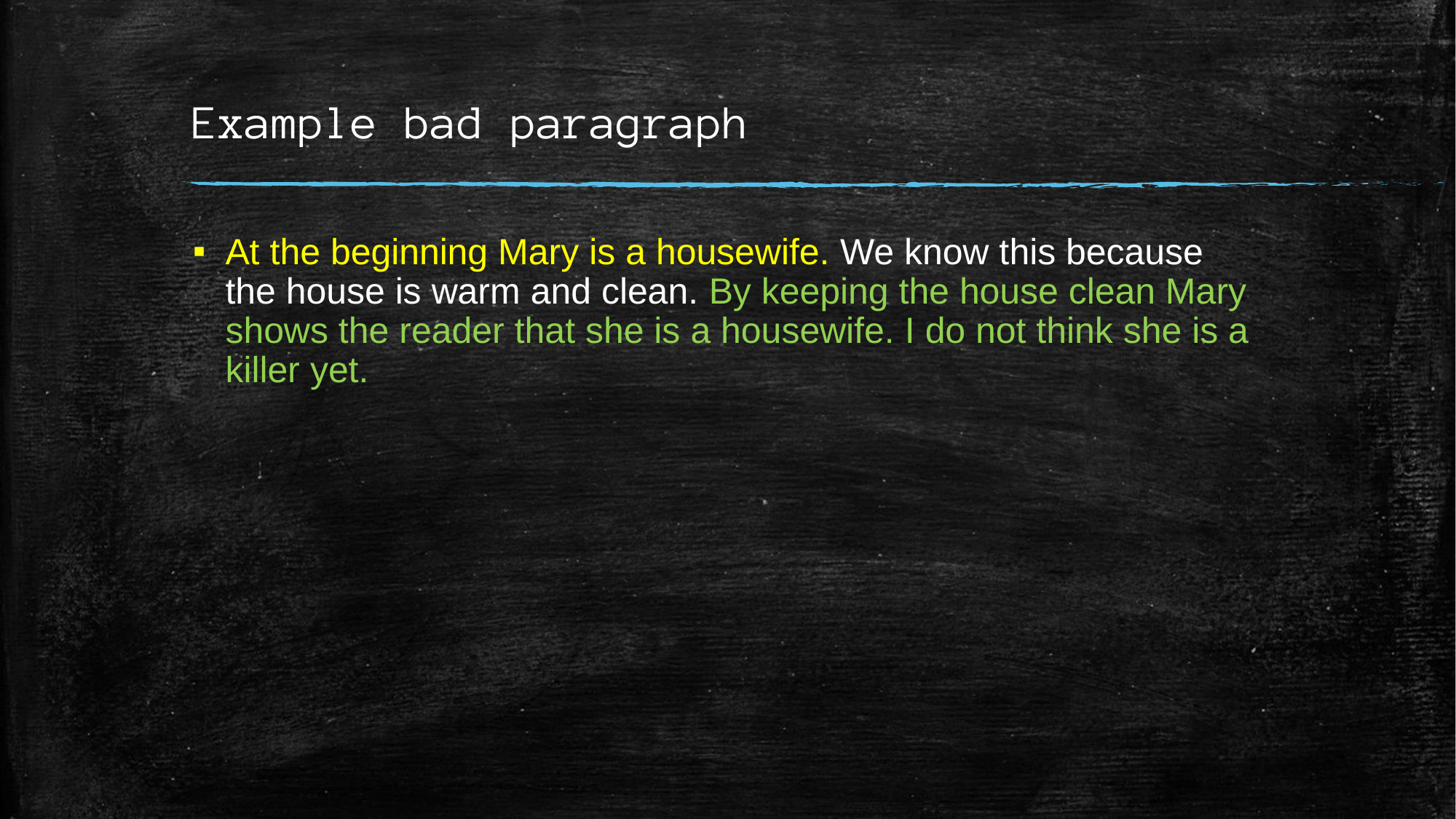

# Example bad paragraph
At the beginning Mary is a housewife. We know this because the house is warm and clean. By keeping the house clean Mary shows the reader that she is a housewife. I do not think she is a killer yet.